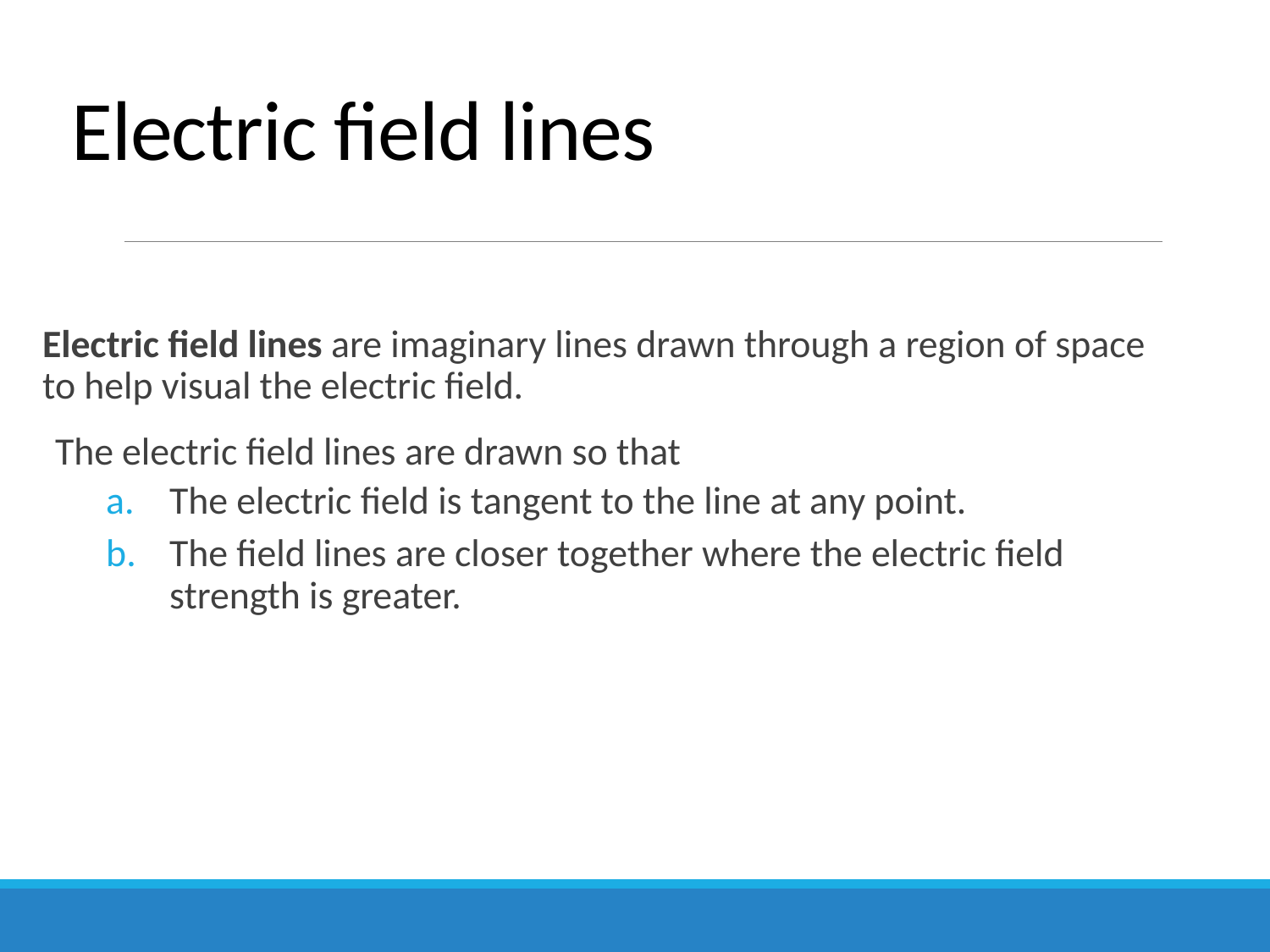

# Electric field lines
Electric field lines are imaginary lines drawn through a region of space to help visual the electric field.
The electric field lines are drawn so that
The electric field is tangent to the line at any point.
The field lines are closer together where the electric field strength is greater.